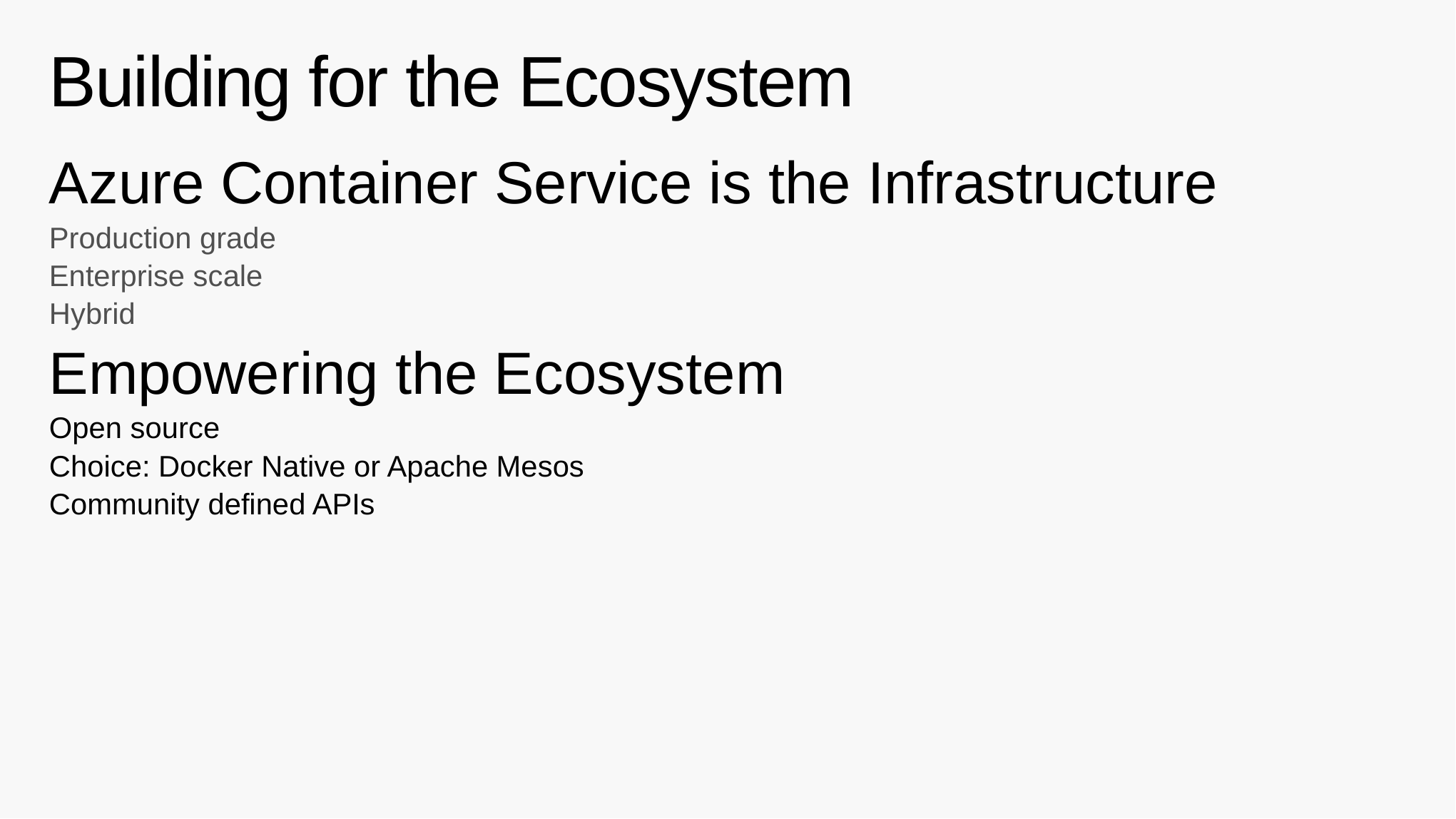

# Building for the Ecosystem
Azure Container Service is the Infrastructure
Production grade
Enterprise scale
Hybrid
Empowering the Ecosystem
Open source
Choice: Docker Native or Apache Mesos
Community defined APIs